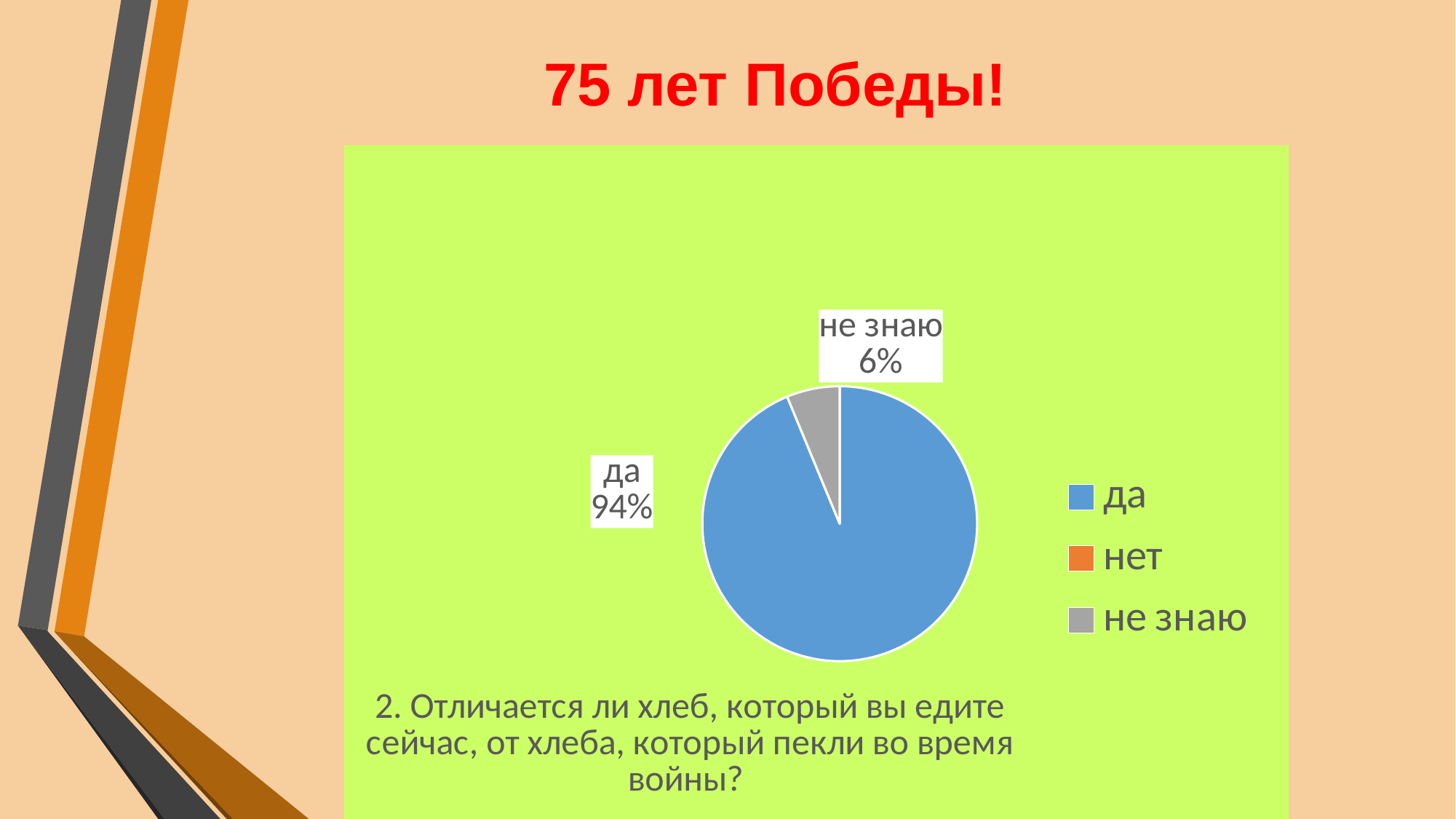

# 75 лет Победы!

### Chart: 2. Отличается ли хлеб, который вы едите сейчас, от хлеба, который пекли во время войны?

| Category | Отличается ли хлеб, который вы едите сейчас, от хлеба, который пекли во время войны?  |
|---|---|
| да | 90.0 |
| нет | 0.0 |
| не знаю | 6.0 |